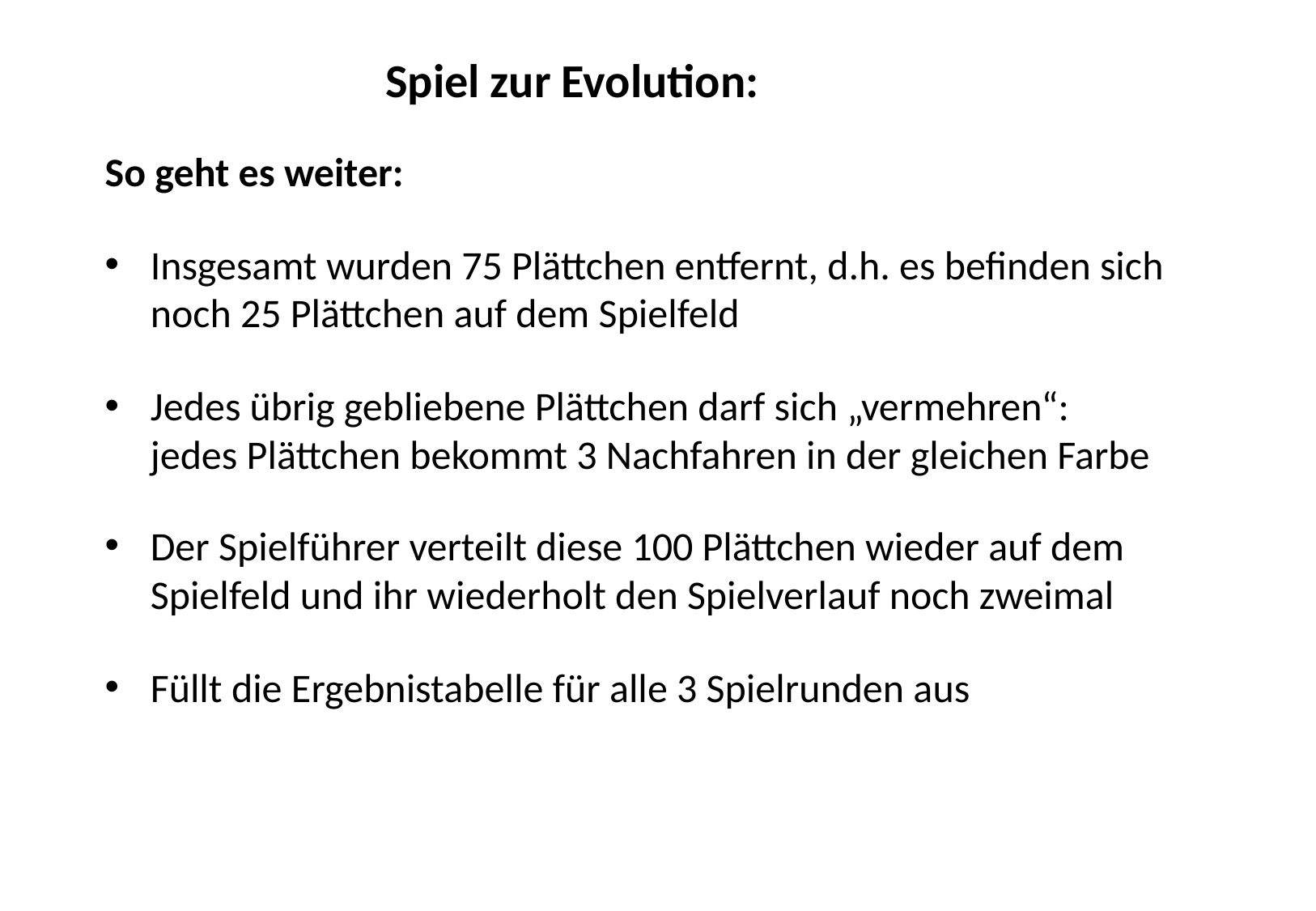

Spiel zur Evolution:
So geht es weiter:

Insgesamt wurden 75 Plättchen entfernt, d.h. es befinden sich
noch 25 Plättchen auf dem Spielfeld

Jedes übrig gebliebene Plättchen darf sich „vermehren“:
jedes Plättchen bekommt 3 Nachfahren in der gleichen Farbe

Der Spielführer verteilt diese 100 Plättchen wieder auf dem
Spielfeld und ihr wiederholt den Spielverlauf noch zweimal

Füllt die Ergebnistabelle für alle 3 Spielrunden aus